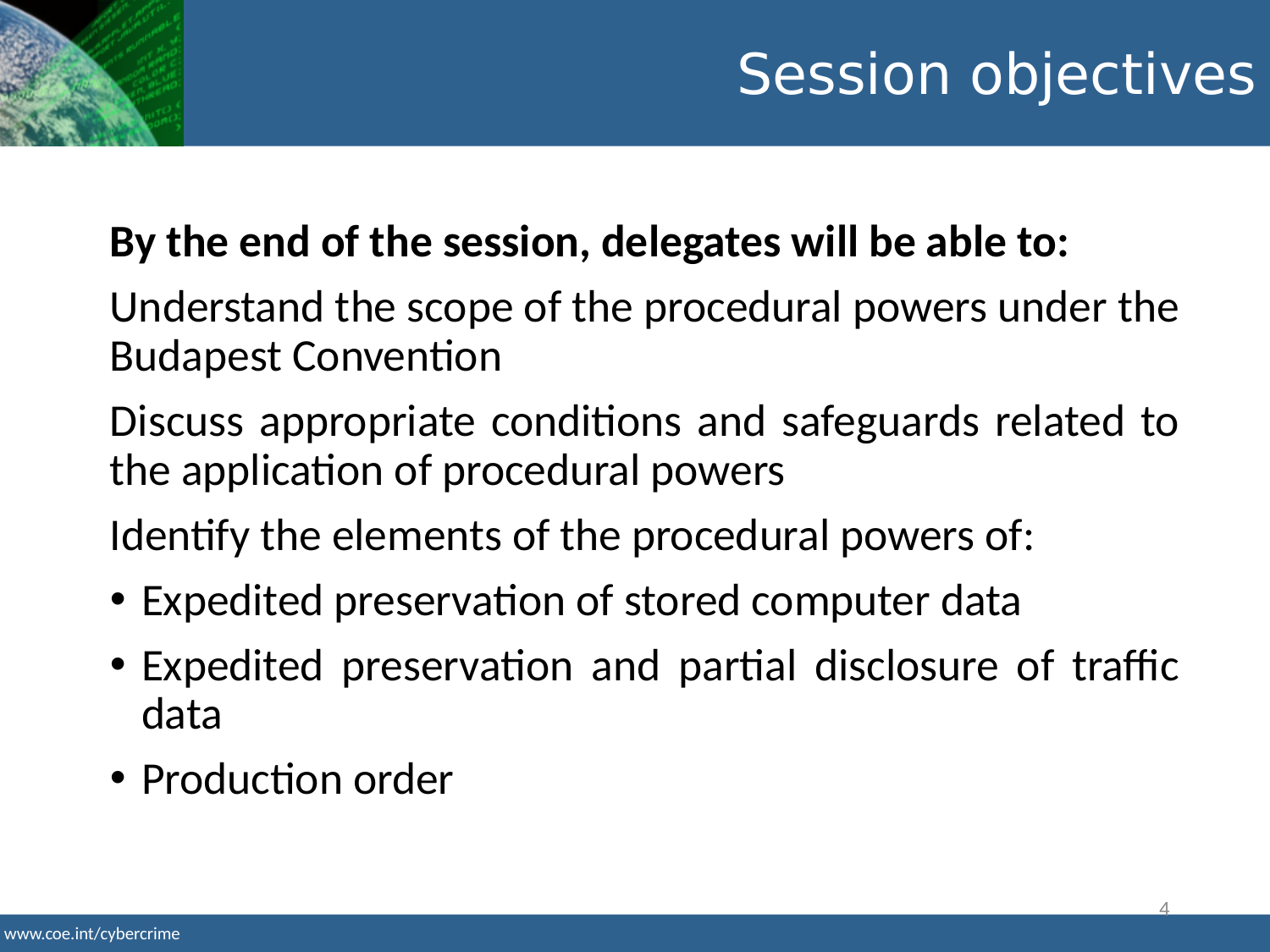

Session objectives

By the end of the session, delegates will be able to:
Understand the scope of the procedural powers under the Budapest Convention
Discuss appropriate conditions and safeguards related to the application of procedural powers
Identify the elements of the procedural powers of:
Expedited preservation of stored computer data
Expedited preservation and partial disclosure of traffic data
Production order

4